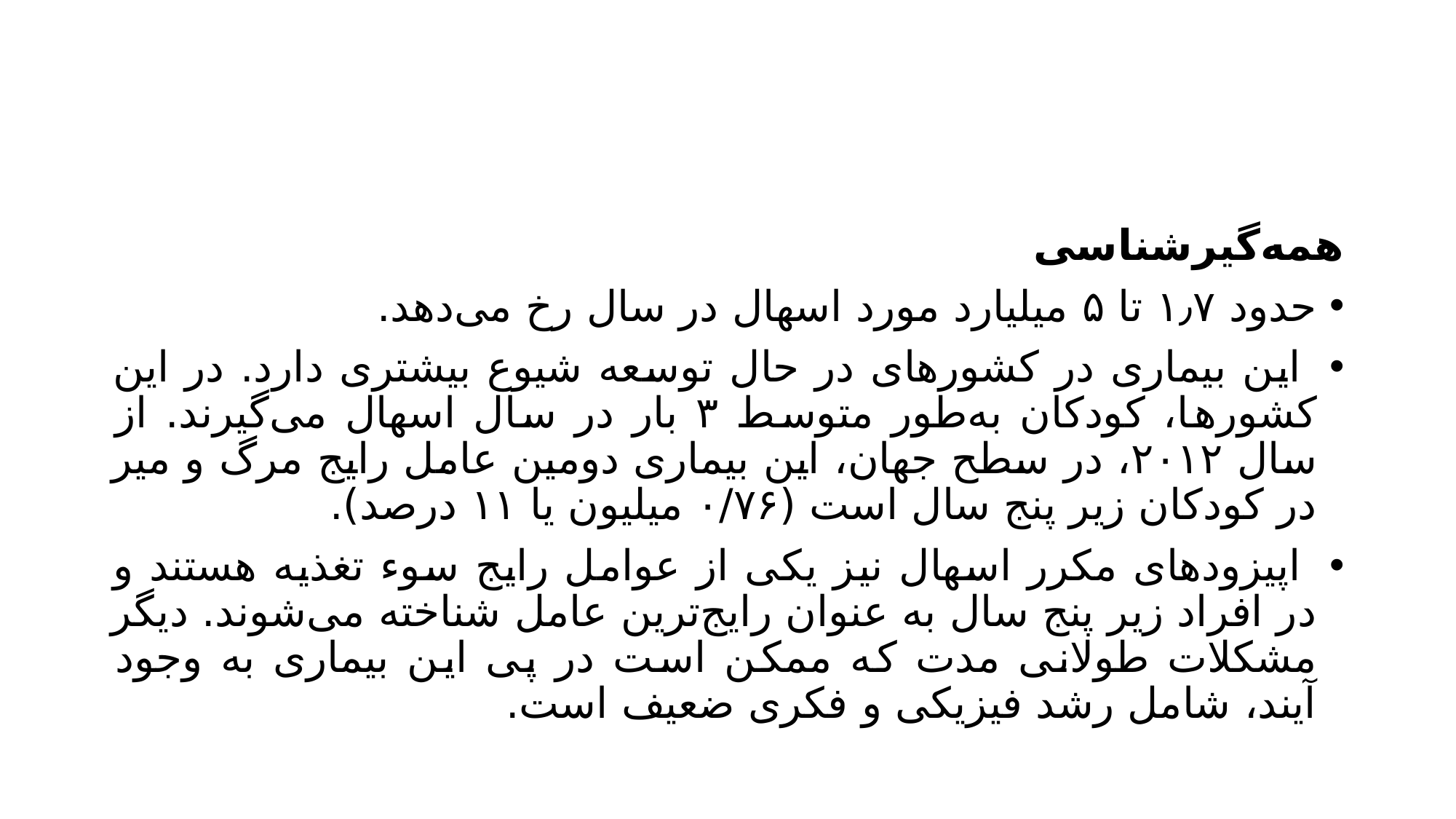

همه‌گیرشناسی
حدود ۱٫۷ تا ۵ میلیارد مورد اسهال در سال رخ می‌دهد.
 این بیماری در کشورهای در حال توسعه شیوع بیشتری دارد. در این کشورها، کودکان به‌طور متوسط ۳ بار در سال اسهال می‌گیرند. از سال ۲۰۱۲، در سطح جهان، این بیماری دومین عامل رایج مرگ و میر در کودکان زیر پنج سال است (۰/۷۶ میلیون یا ۱۱ درصد).
 اپیزودهای مکرر اسهال نیز یکی از عوامل رایج سوء تغذیه هستند و در افراد زیر پنج سال به عنوان رایج‌ترین عامل شناخته می‌شوند. دیگر مشکلات طولانی مدت که ممکن است در پی این بیماری به وجود آیند، شامل رشد فیزیکی و فکری ضعیف است.